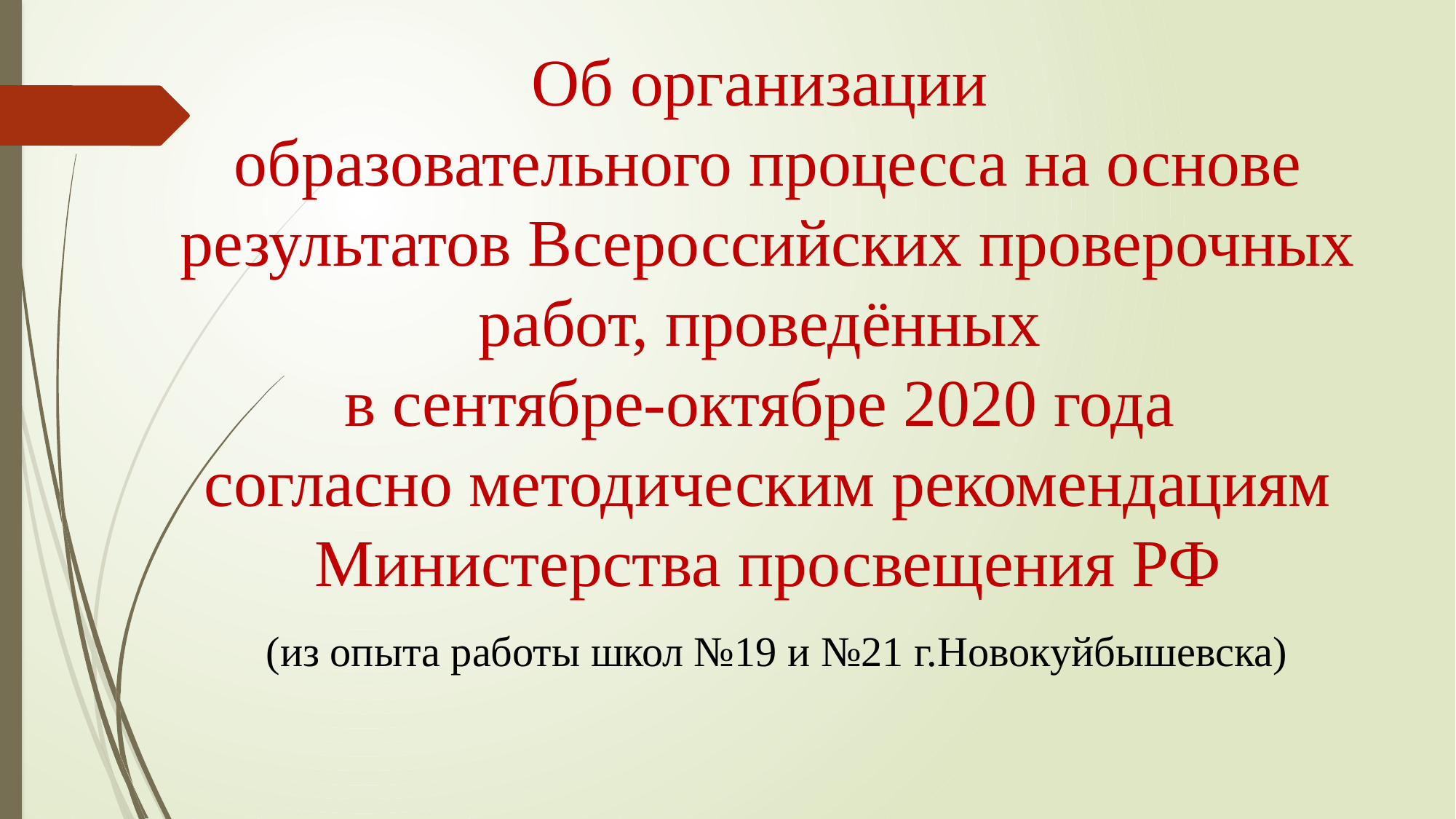

Об организации
образовательного процесса на основе результатов Всероссийских проверочных работ, проведённых
в сентябре-октябре 2020 года
согласно методическим рекомендациям Министерства просвещения РФ
 (из опыта работы школ №19 и №21 г.Новокуйбышевска)